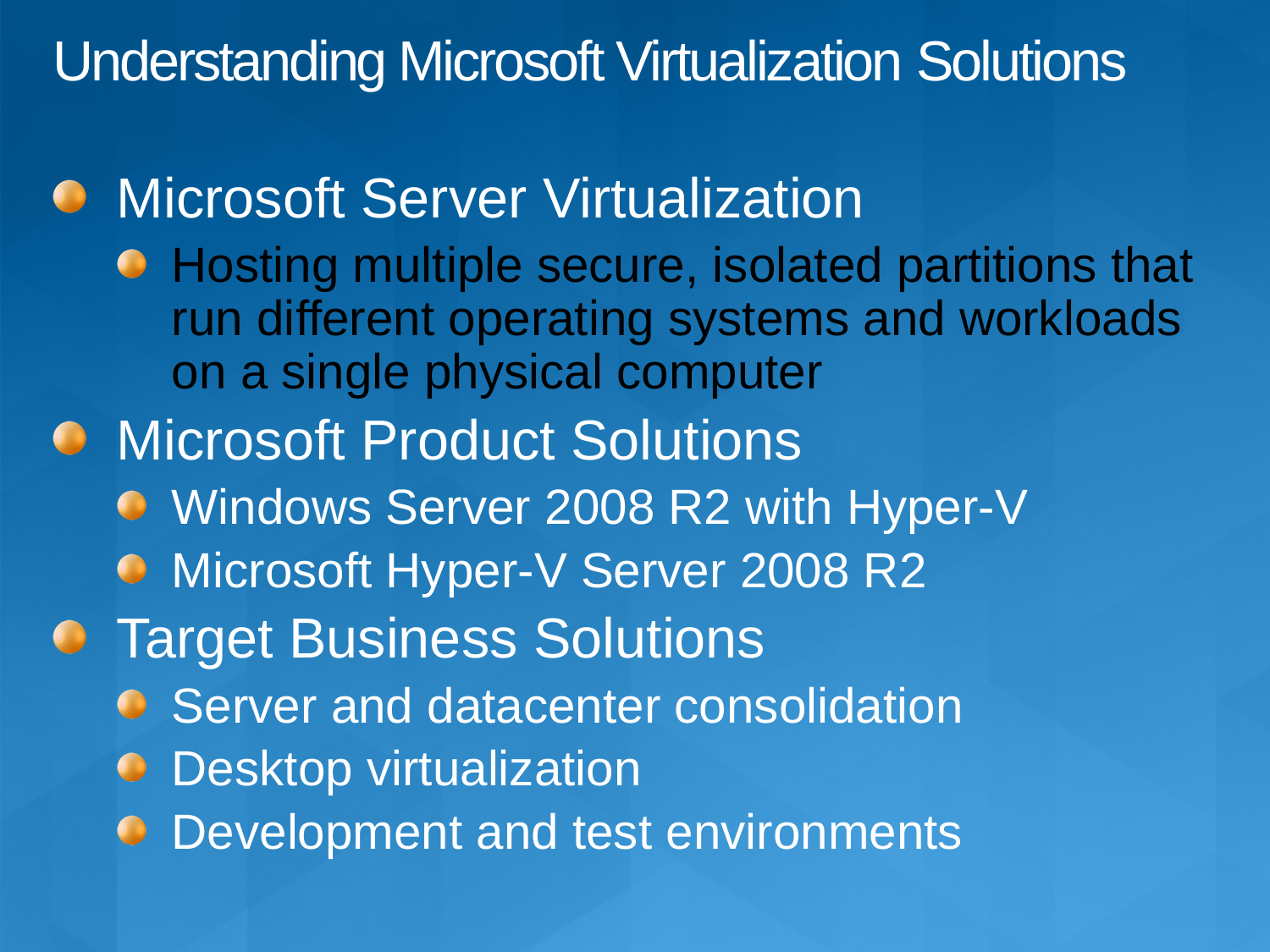

# Understanding Microsoft Virtualization Solutions
Microsoft Server Virtualization
Hosting multiple secure, isolated partitions that run different operating systems and workloads on a single physical computer
Microsoft Product Solutions
Windows Server 2008 R2 with Hyper-V
Microsoft Hyper-V Server 2008 R2
Target Business Solutions
Server and datacenter consolidation
Desktop virtualization
Development and test environments